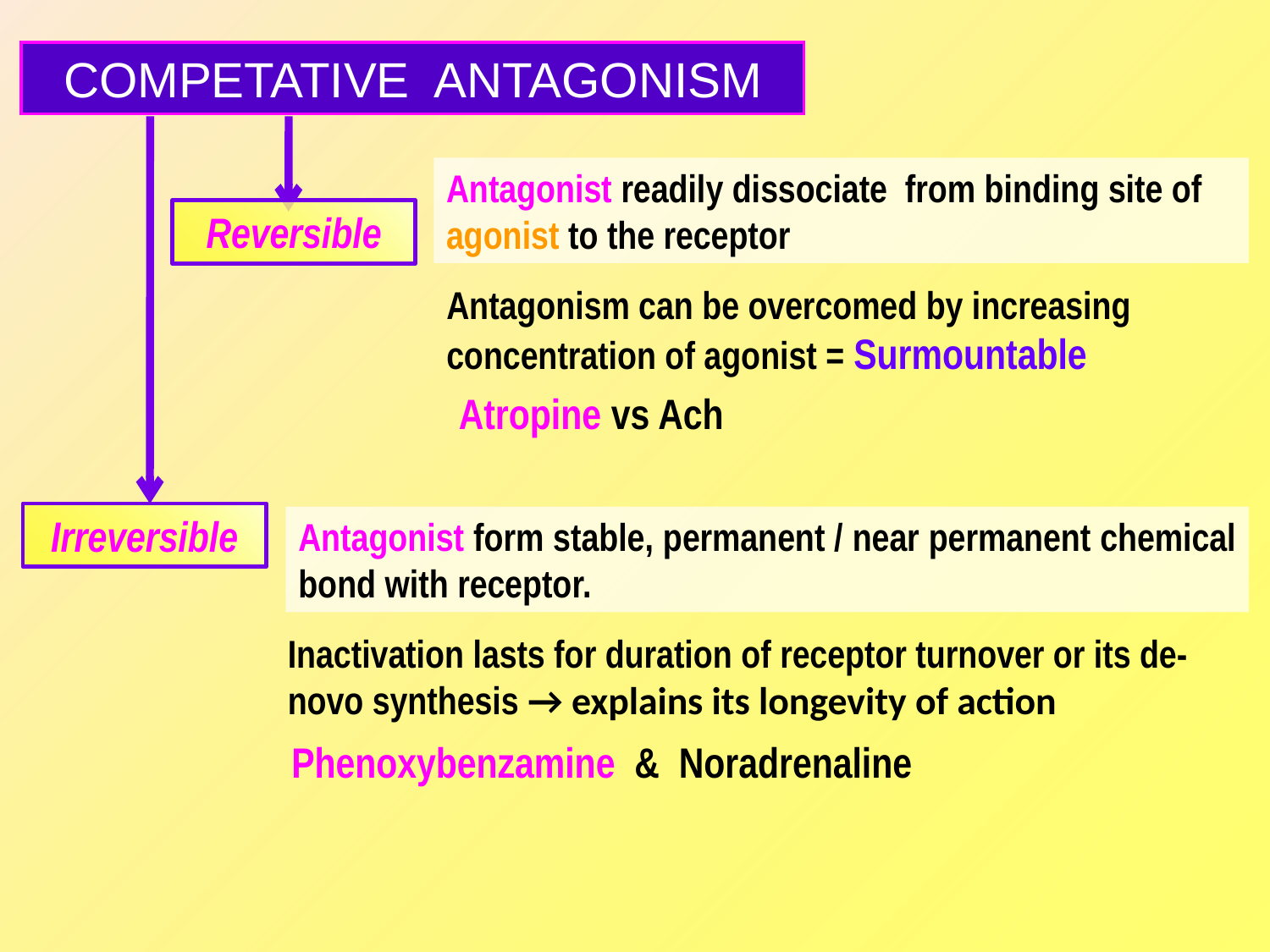

COMPETATIVE  ANTAGONISM
Irreversible
Reversible
Antagonist readily dissociate  from binding site of agonist to the receptor
Antagonism can be overcomed by increasing concentration of agonist = Surmountable
Atropine vs Ach
Antagonist form stable, permanent / near permanent chemical bond with receptor.
Inactivation lasts for duration of receptor turnover or its de- novo synthesis → explains its longevity of action
Phenoxybenzamine  &  Noradrenaline